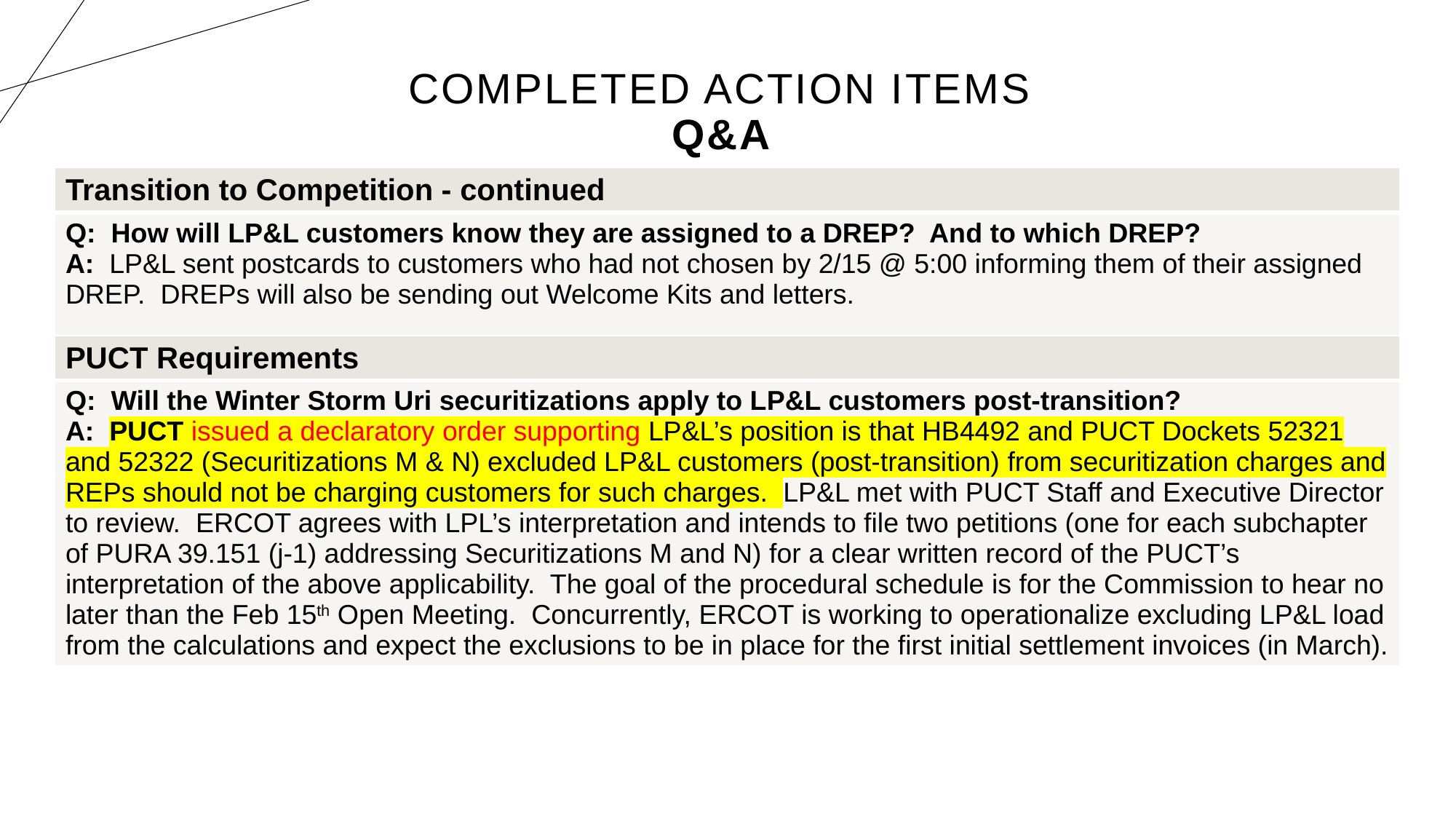

# Completed Action Items Q&A
| Transition to Competition - continued |
| --- |
| Q: How will LP&L customers know they are assigned to a DREP? And to which DREP? A: LP&L sent postcards to customers who had not chosen by 2/15 @ 5:00 informing them of their assigned DREP. DREPs will also be sending out Welcome Kits and letters. |
| PUCT Requirements |
| --- |
| Q: Will the Winter Storm Uri securitizations apply to LP&L customers post-transition? A: PUCT issued a declaratory order supporting LP&L’s position is that HB4492 and PUCT Dockets 52321 and 52322 (Securitizations M & N) excluded LP&L customers (post-transition) from securitization charges and REPs should not be charging customers for such charges. LP&L met with PUCT Staff and Executive Director to review. ERCOT agrees with LPL’s interpretation and intends to file two petitions (one for each subchapter of PURA 39.151 (j-1) addressing Securitizations M and N) for a clear written record of the PUCT’s interpretation of the above applicability. The goal of the procedural schedule is for the Commission to hear no later than the Feb 15th Open Meeting. Concurrently, ERCOT is working to operationalize excluding LP&L load from the calculations and expect the exclusions to be in place for the first initial settlement invoices (in March). |